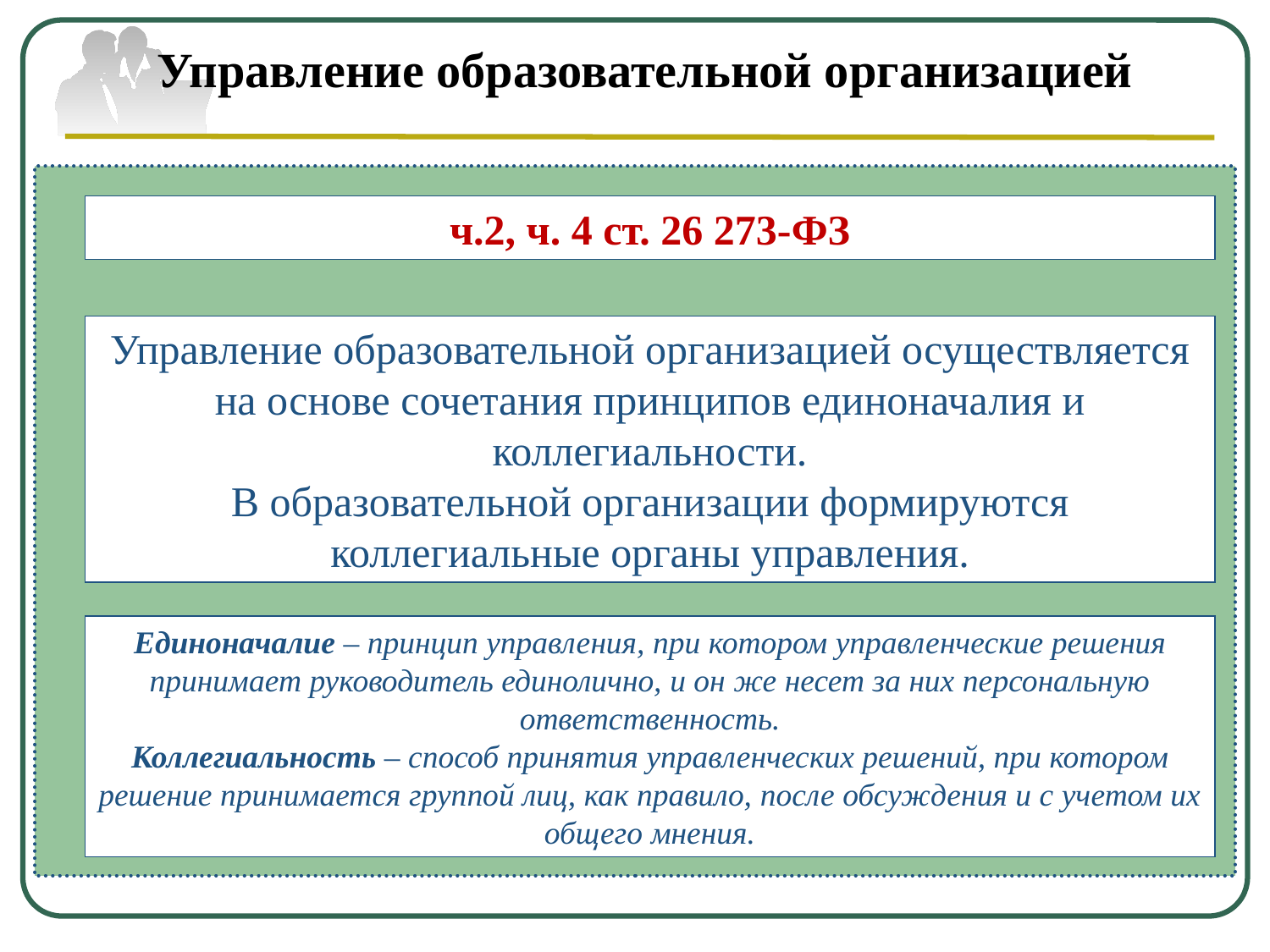

Управление образовательной организацией

ч.2, ч. 4 ст. 26 273-ФЗ
Управление образовательной организацией осуществляется на основе сочетания принципов единоначалия и коллегиальности.
В образовательной организации формируются коллегиальные органы управления.
Единоначалие – принцип управления, при котором управленческие решения принимает руководитель единолично, и он же несет за них персональную ответственность.
Коллегиальность – способ принятия управленческих решений, при котором решение принимается группой лиц, как правило, после обсуждения и с учетом их общего мнения.